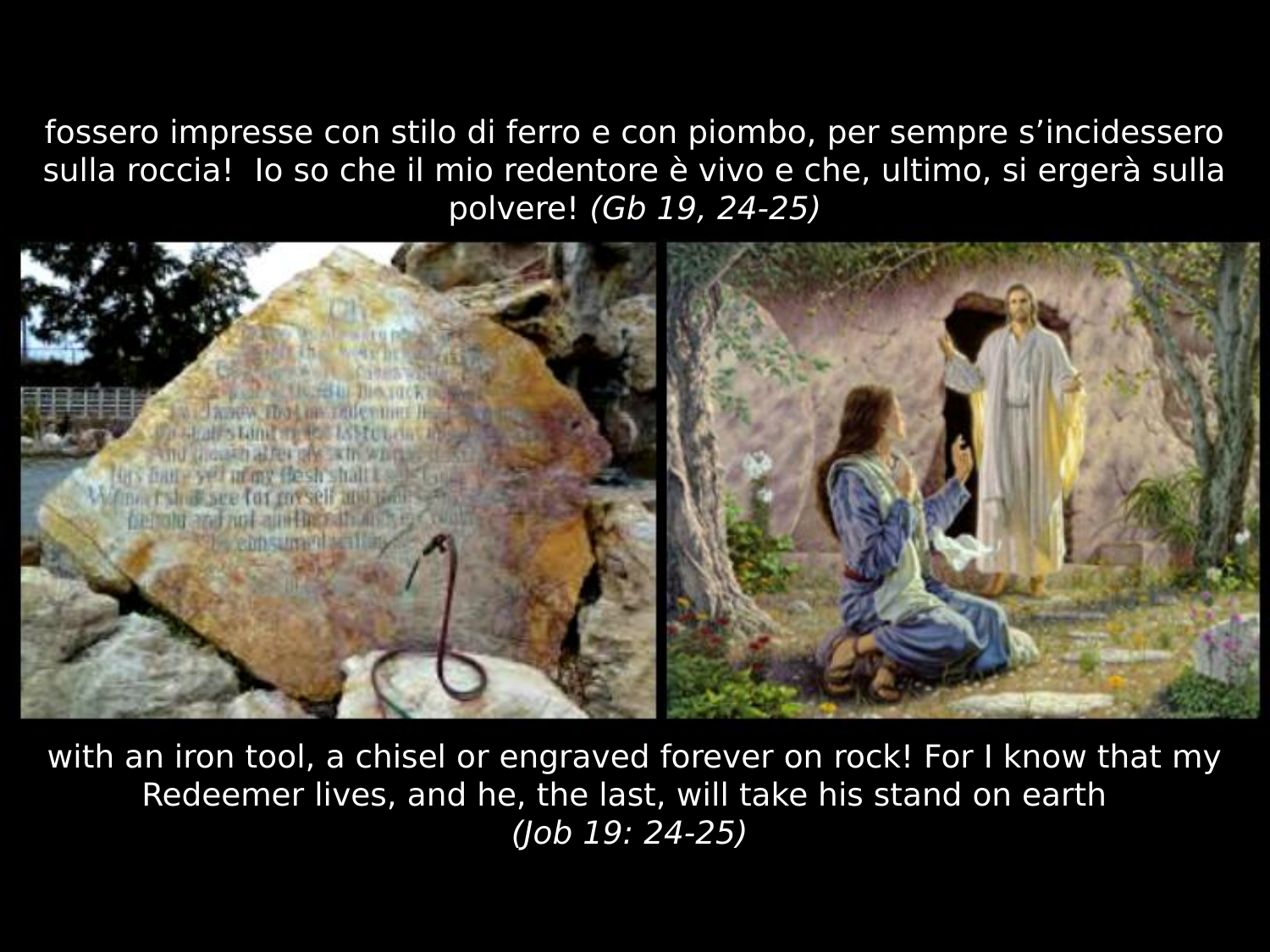

#
fossero impresse con stilo di ferro e con piombo, per sempre s’incidessero sulla roccia!  Io so che il mio redentore è vivo e che, ultimo, si ergerà sulla polvere! (Gb 19, 24-25)
with an iron tool, a chisel or engraved forever on rock! For I know that my Redeemer lives, and he, the last, will take his stand on earth
(Job 19: 24-25)